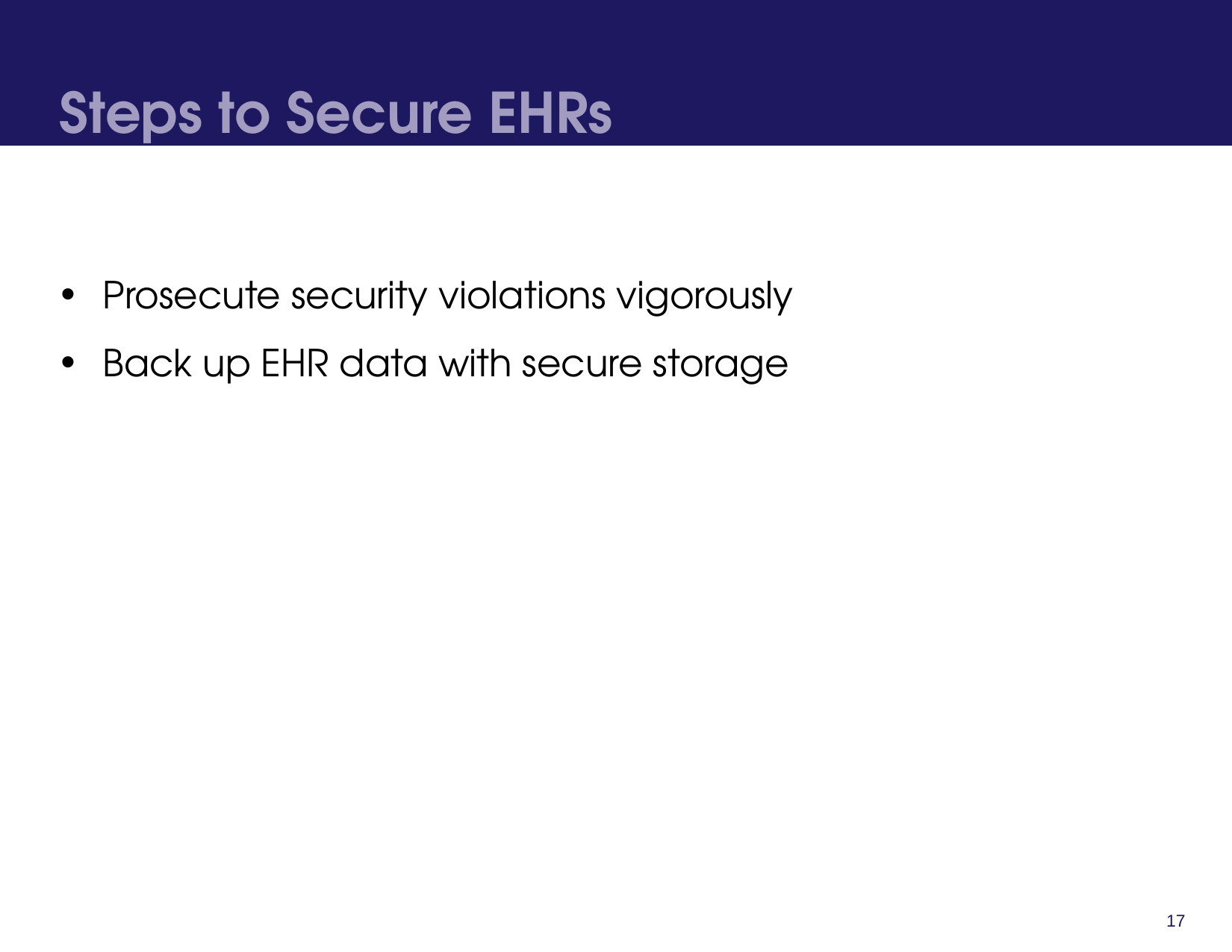

# Steps to Secure EHRs
Prosecute security violations vigorously
Back up EHR data with secure storage
17